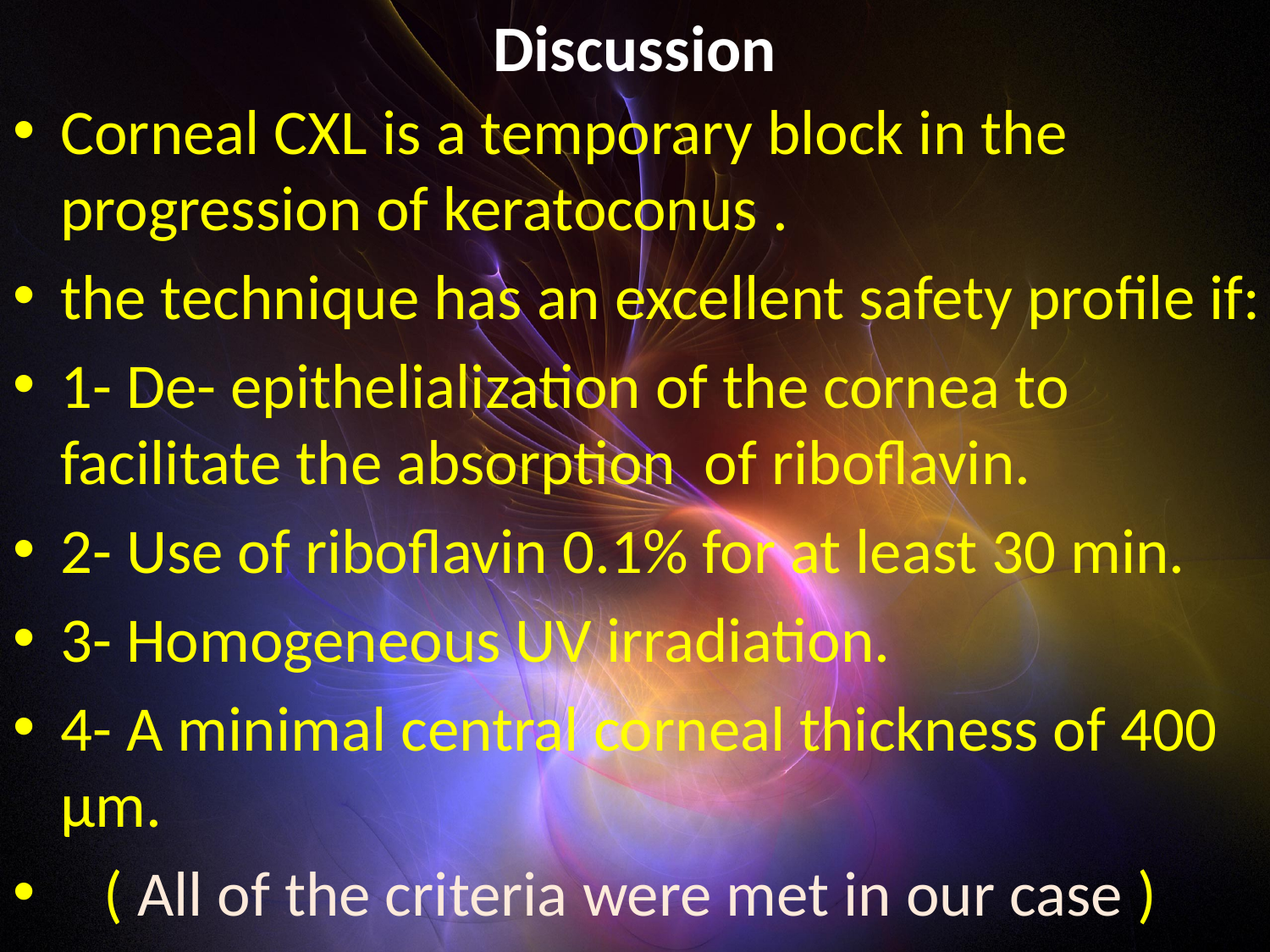

# Discussion
Corneal CXL is a temporary block in the progression of keratoconus .
the technique has an excellent safety profile if:
1- De- epithelialization of the cornea to facilitate the absorption  of riboflavin.
2- Use of riboflavin 0.1% for at least 30 min.
3- Homogeneous UV irradiation.
4- A minimal central corneal thickness of 400 μm.
   ( All of the criteria were met in our case )